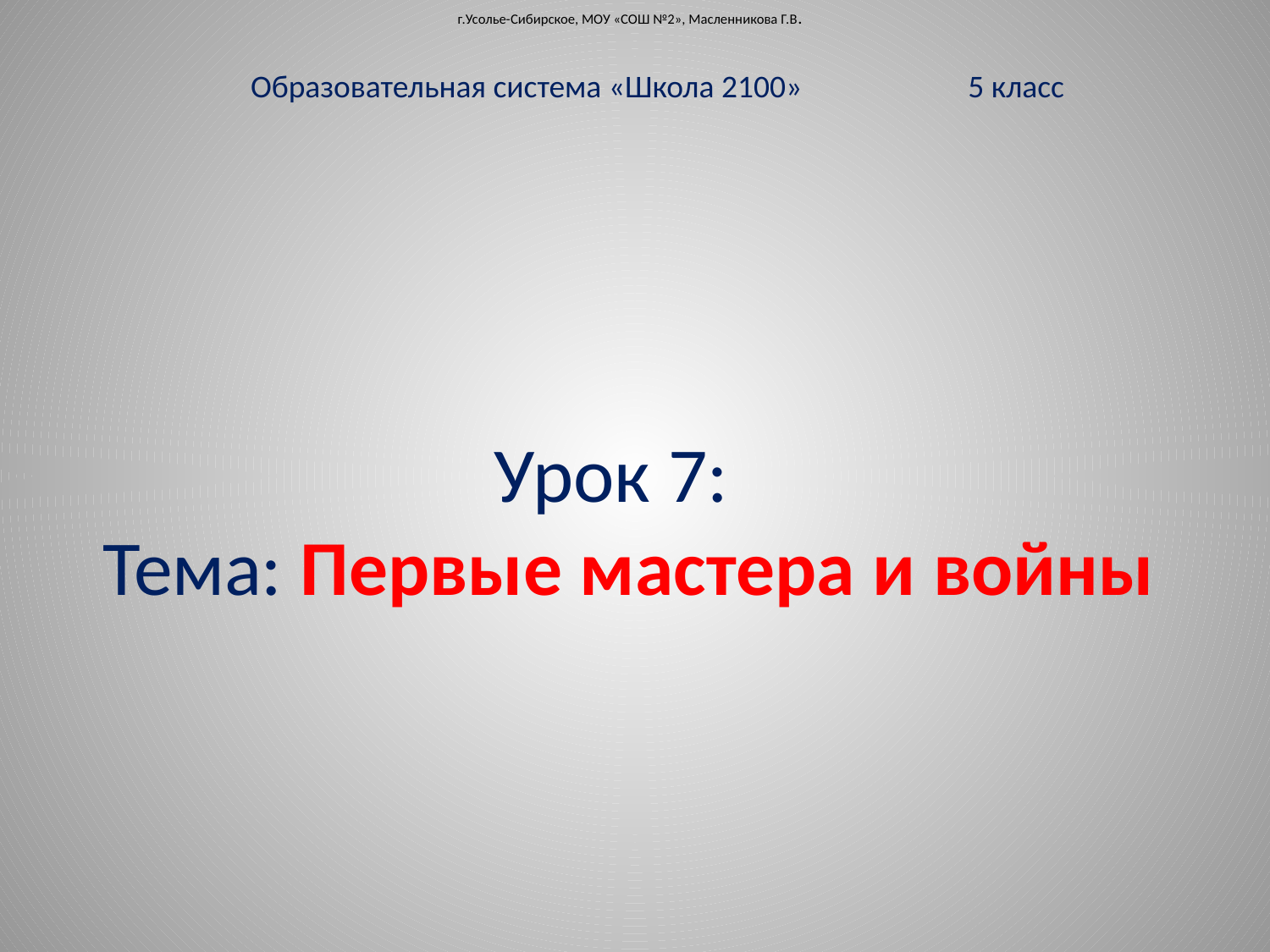

г.Усолье-Сибирское, МОУ «СОШ №2», Масленникова Г.В.
Образовательная система «Школа 2100»                       5 класс
# Урок 7: Тема: Первые мастера и войны